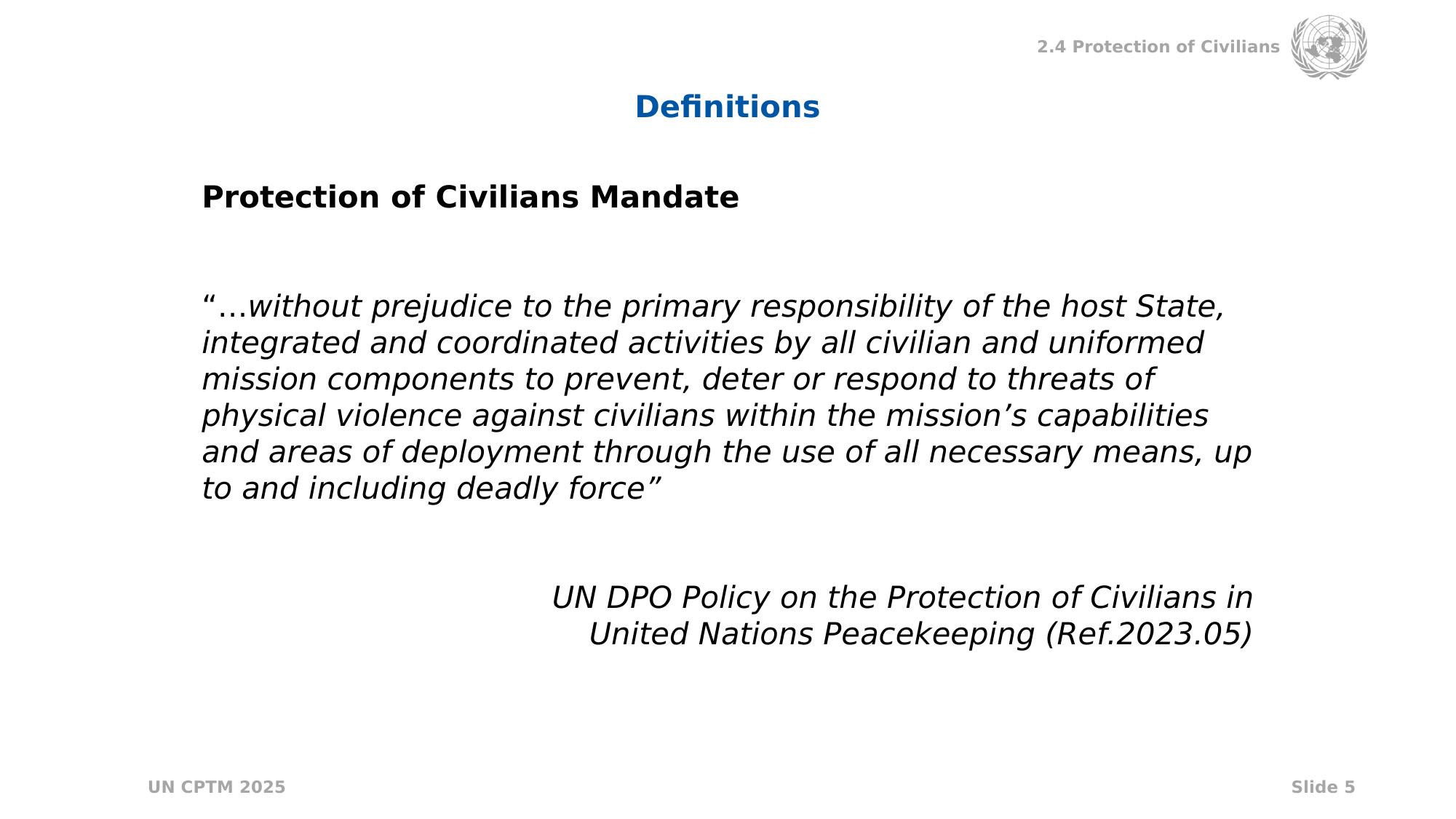

Definitions
Protection of Civilians Mandate

“…without prejudice to the primary responsibility of the host State, integrated and coordinated activities by all civilian and uniformed mission components to prevent, deter or respond to threats of physical violence against civilians within the mission’s capabilities and areas of deployment through the use of all necessary means, up to and including deadly force”

UN DPO Policy on the Protection of Civilians in United Nations Peacekeeping (Ref.2023.05)